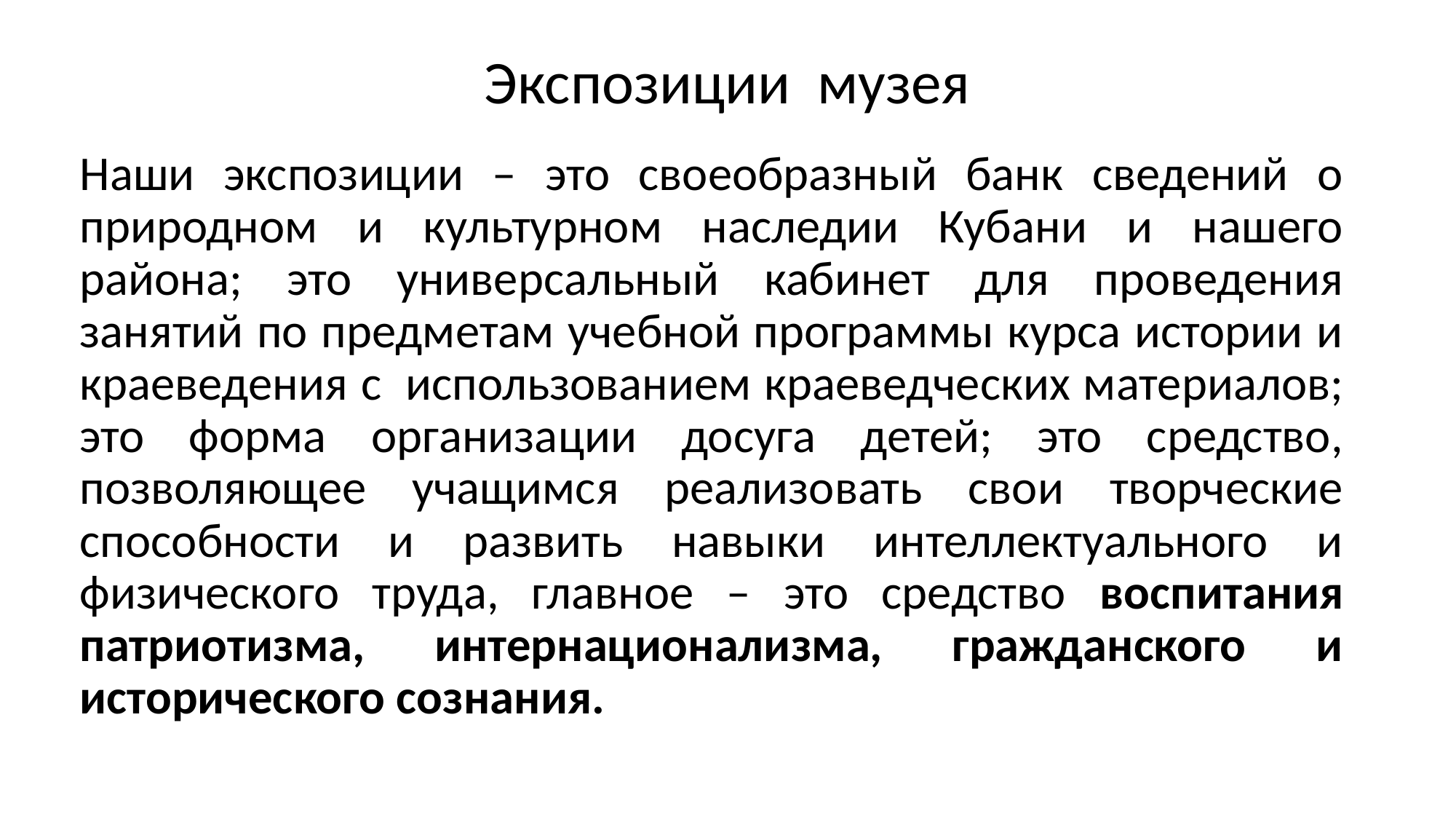

# Экспозиции  музея
Наши экспозиции – это своеобразный банк сведений о природном и культурном наследии Кубани и нашего района; это универсальный кабинет для проведения занятий по предметам учебной программы курса истории и краеведения с  использованием краеведческих материалов; это форма организации досуга детей; это средство, позволяющее учащимся реализовать свои творческие способности и развить навыки интеллектуального и физического труда, главное – это средство воспитания патриотизма, интернационализма, гражданского и исторического сознания.